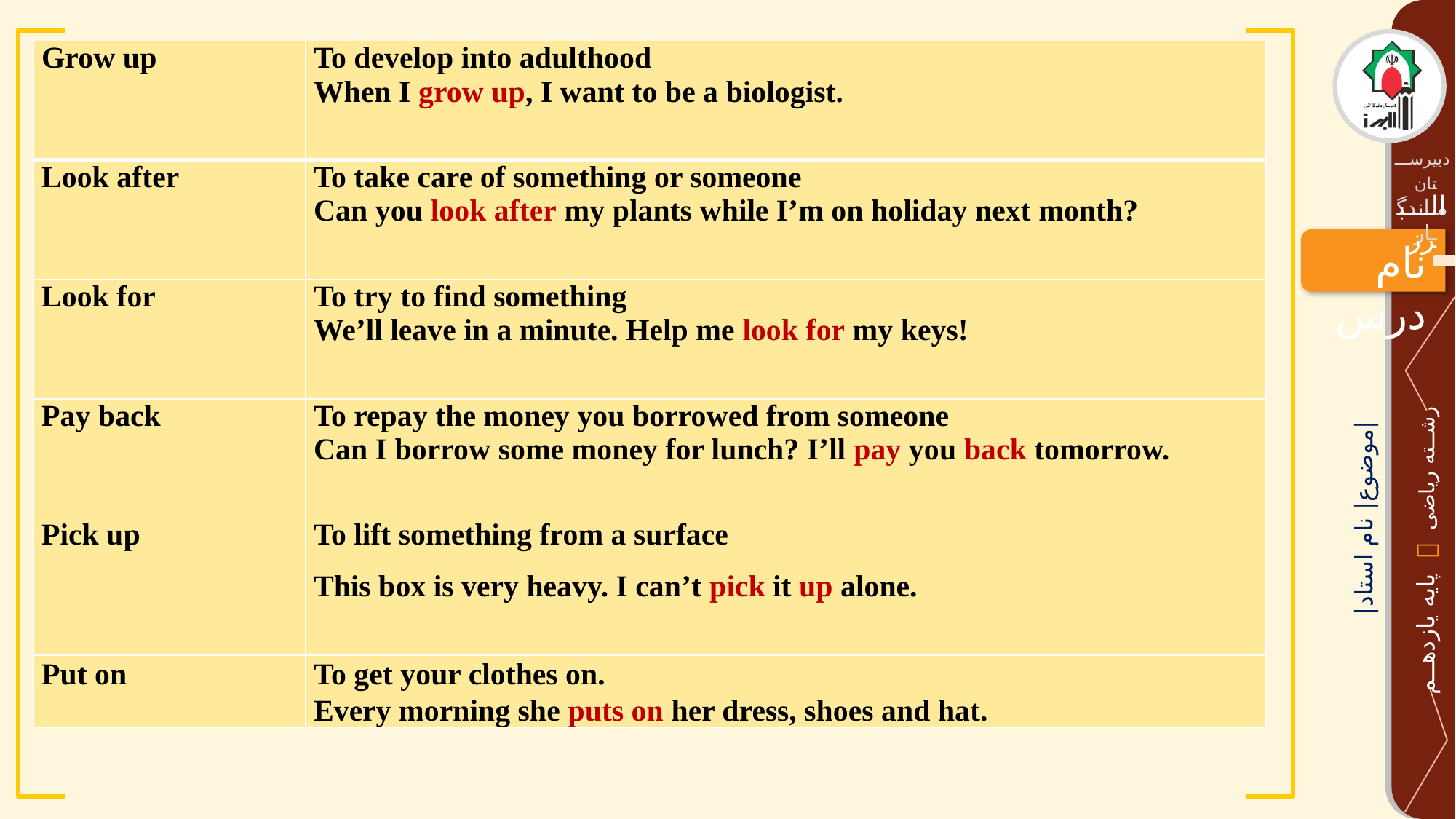

| Grow up | To develop into adulthood When I grow up, I want to be a biologist. |
| --- | --- |
| Look after | To take care of something or someone  Can you look after my plants while I’m on holiday next month? |
| Look for | To try to find something We’ll leave in a minute. Help me look for my keys! |
| Pay back | To repay the money you borrowed from someone  Can I borrow some money for lunch? I’ll pay you back tomorrow. |
| Pick up | To lift something from a surface This box is very heavy. I can’t pick it up alone. |
| Put on | To get your clothes on. Every morning she puts on her dress, shoes and hat. |